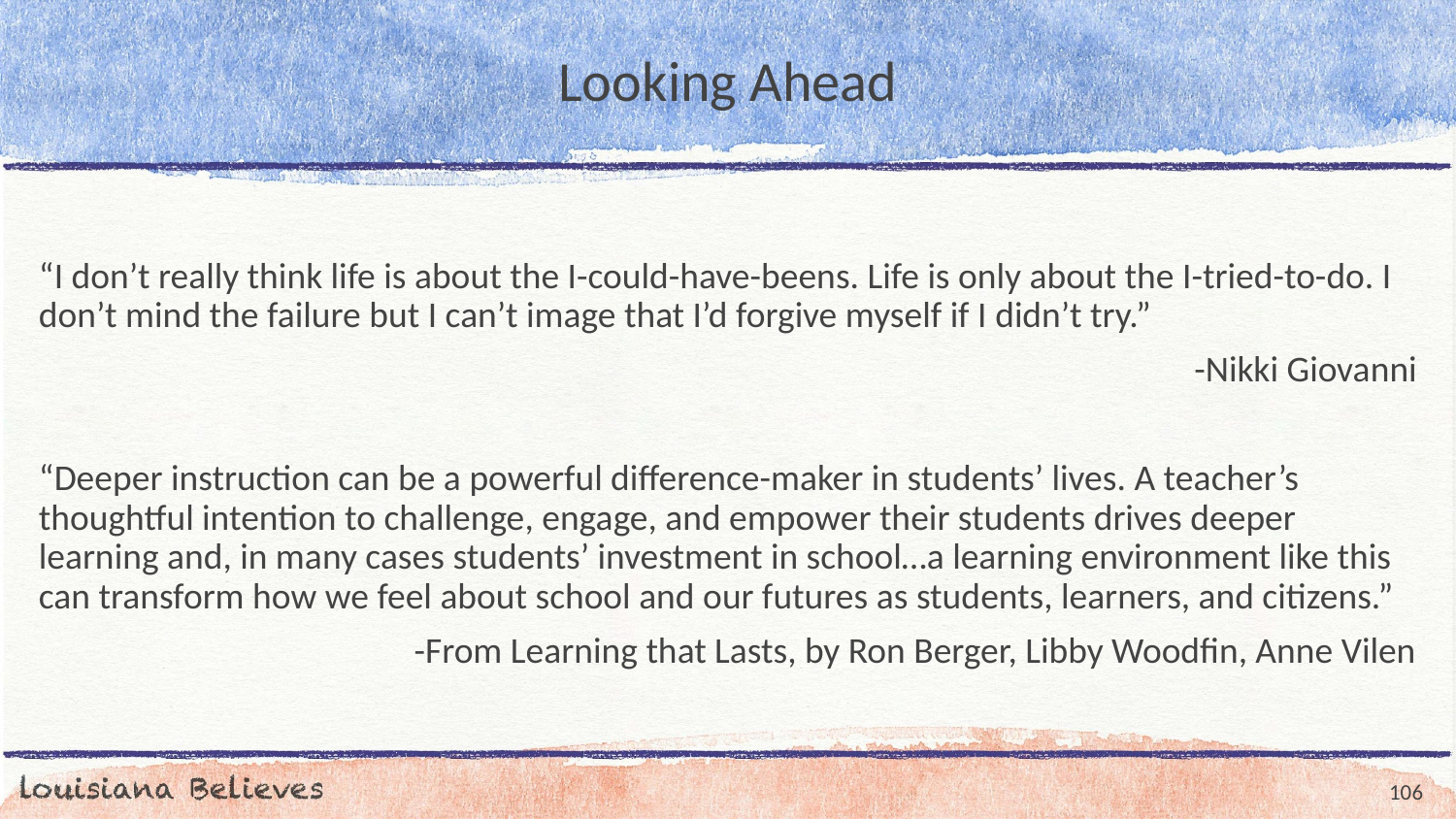

# Looking Ahead
“I don’t really think life is about the I-could-have-beens. Life is only about the I-tried-to-do. I don’t mind the failure but I can’t image that I’d forgive myself if I didn’t try.”
-Nikki Giovanni

“Deeper instruction can be a powerful difference-maker in students’ lives. A teacher’s thoughtful intention to challenge, engage, and empower their students drives deeper learning and, in many cases students’ investment in school…a learning environment like this can transform how we feel about school and our futures as students, learners, and citizens.”
-From Learning that Lasts, by Ron Berger, Libby Woodfin, Anne Vilen